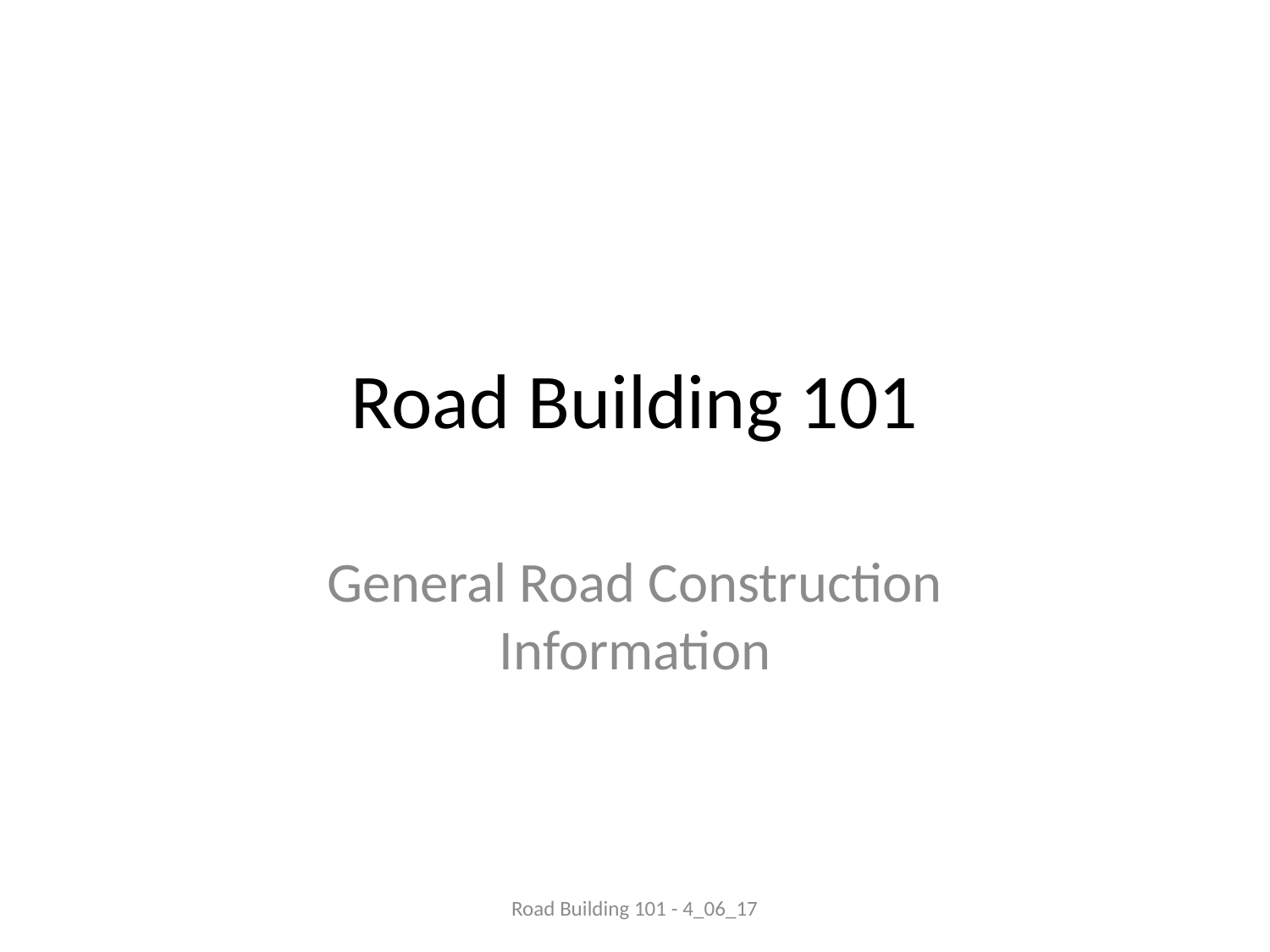

# Road Building 101
General Road Construction Information

Road Building 101 - 4_06_17